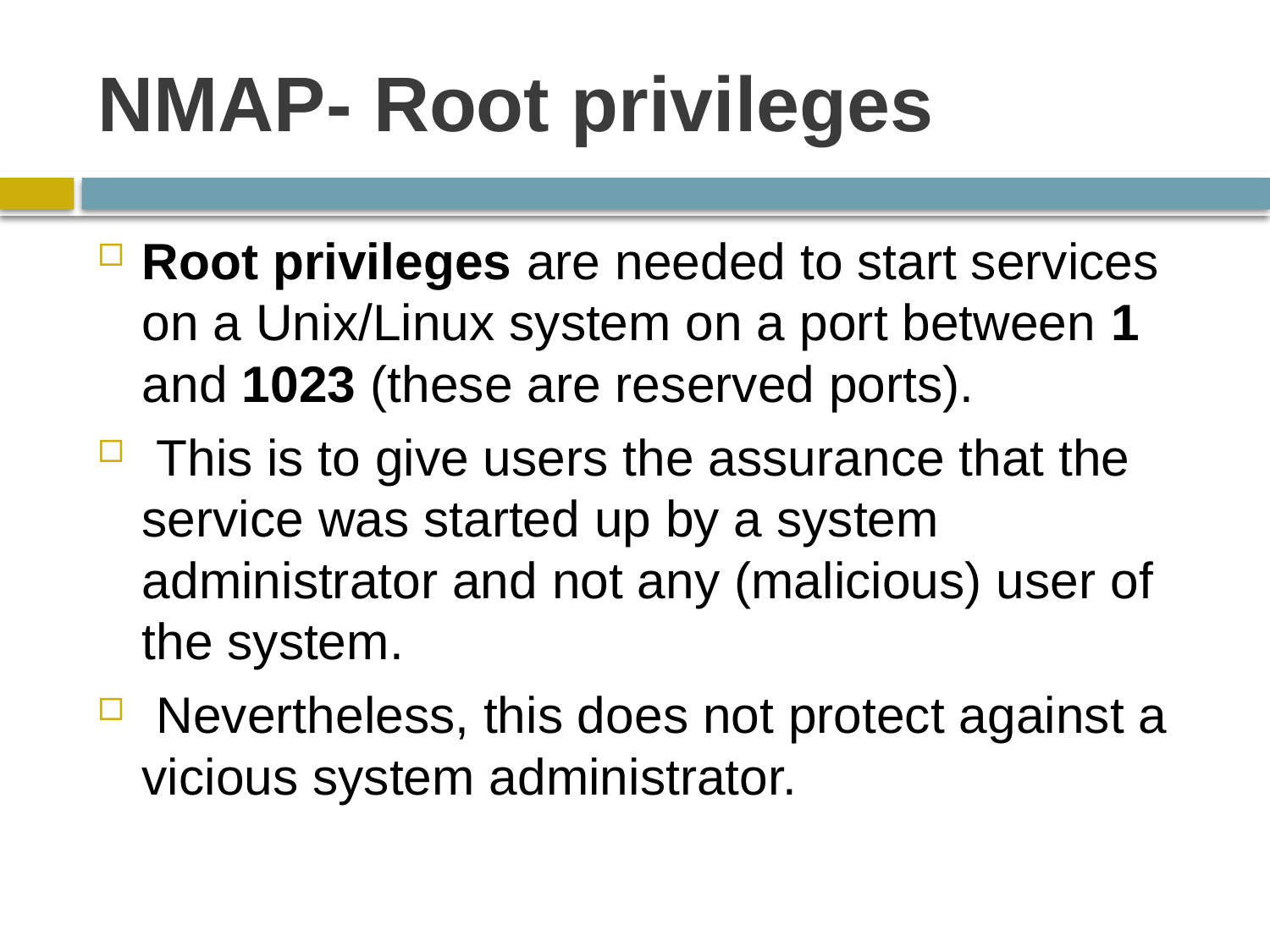

# NMAP- Root privileges
Root privileges are needed to start services on a Unix/Linux system on a port between 1 and 1023 (these are reserved ports).
 This is to give users the assurance that the service was started up by a system administrator and not any (malicious) user of the system.
 Nevertheless, this does not protect against a vicious system administrator.